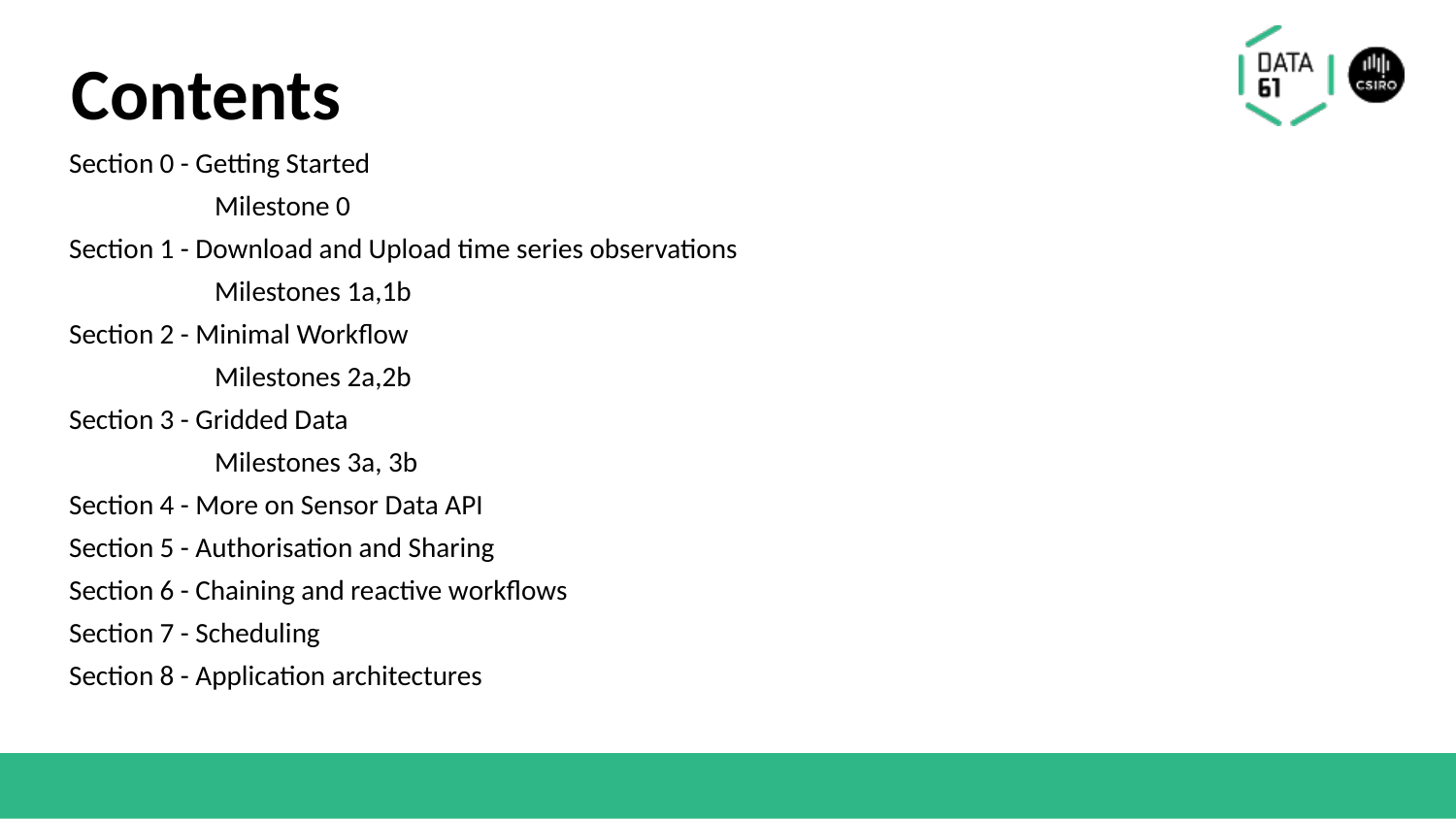

# Contents
Section 0 - Getting Started
	Milestone 0
Section 1 - Download and Upload time series observations
	Milestones 1a,1b
Section 2 - Minimal Workflow
	Milestones 2a,2b
Section 3 - Gridded Data
	Milestones 3a, 3b
Section 4 - More on Sensor Data API
Section 5 - Authorisation and Sharing
Section 6 - Chaining and reactive workflows
Section 7 - Scheduling
Section 8 - Application architectures